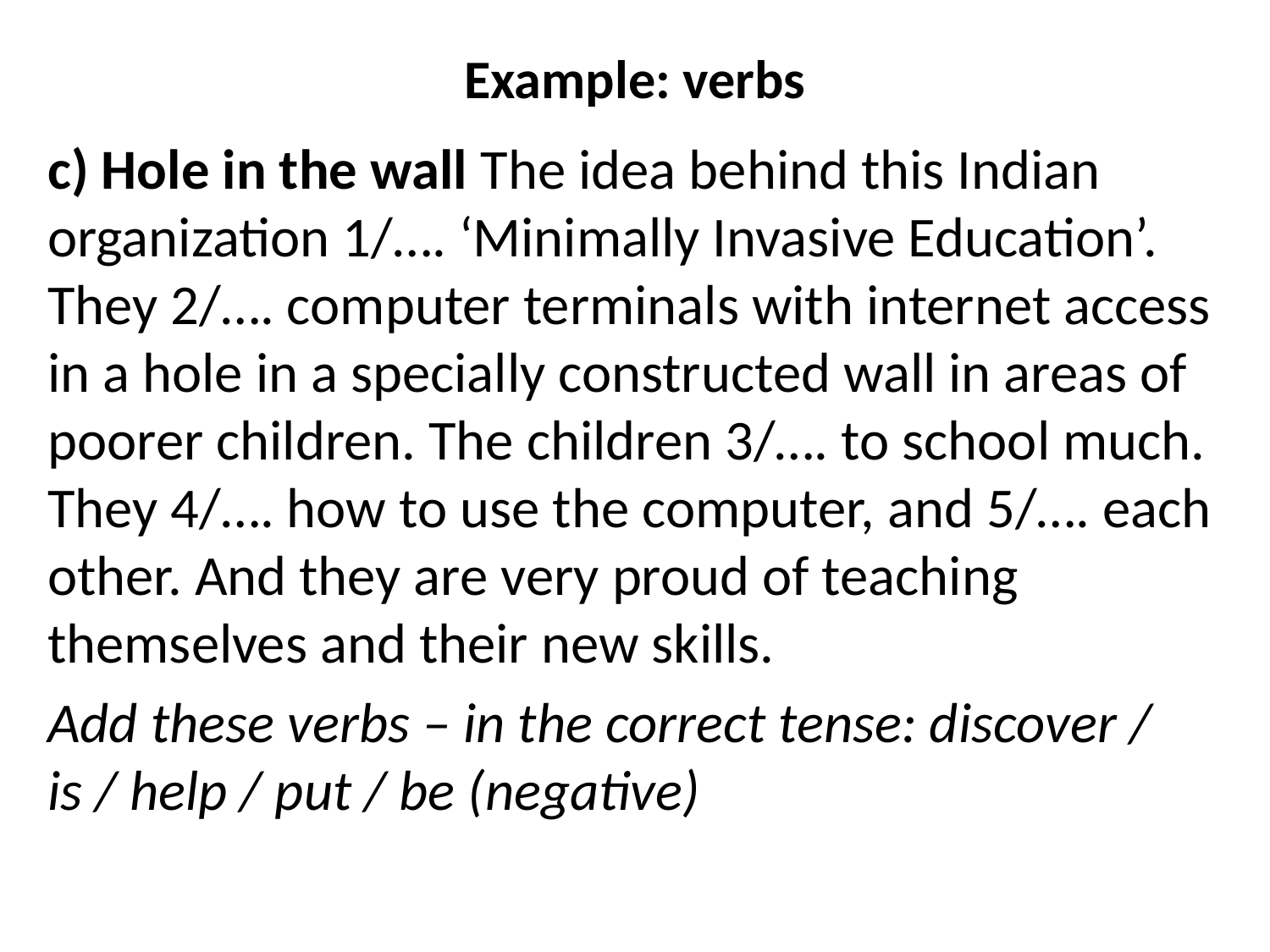

# Example: verbs
c) Hole in the wall The idea behind this Indian organization 1/…. ‘Minimally Invasive Education’. They 2/…. computer terminals with internet access in a hole in a specially constructed wall in areas of poorer children. The children 3/…. to school much. They 4/…. how to use the computer, and 5/…. each other. And they are very proud of teaching themselves and their new skills.
Add these verbs – in the correct tense: discover / is / help / put / be (negative)